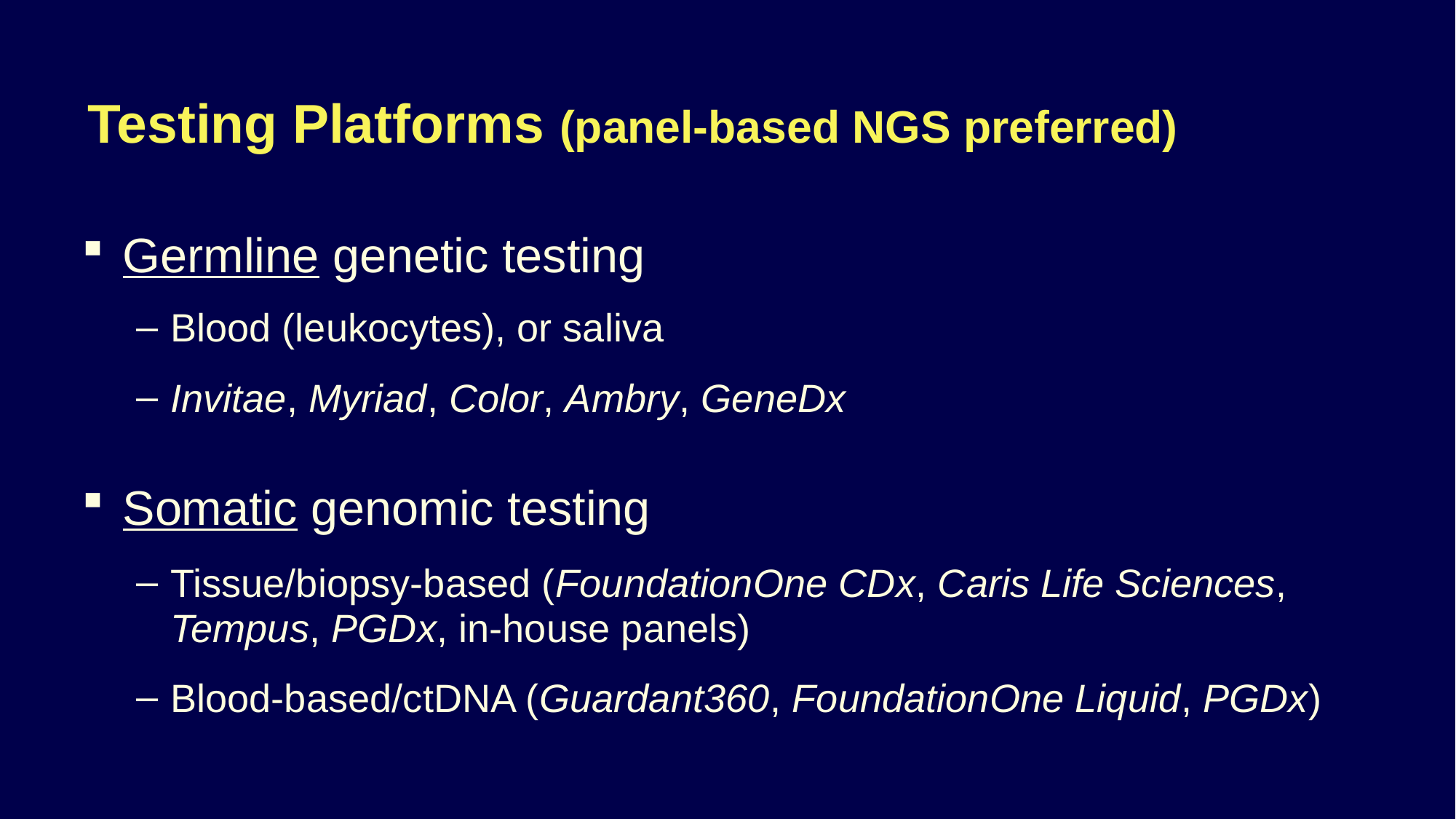

# Testing Platforms (panel-based NGS preferred)
Germline genetic testing
Blood (leukocytes), or saliva
Invitae, Myriad, Color, Ambry, GeneDx
Somatic genomic testing
Tissue/biopsy-based (FoundationOne CDx, Caris Life Sciences, Tempus, PGDx, in-house panels)
Blood-based/ctDNA (Guardant360, FoundationOne Liquid, PGDx)